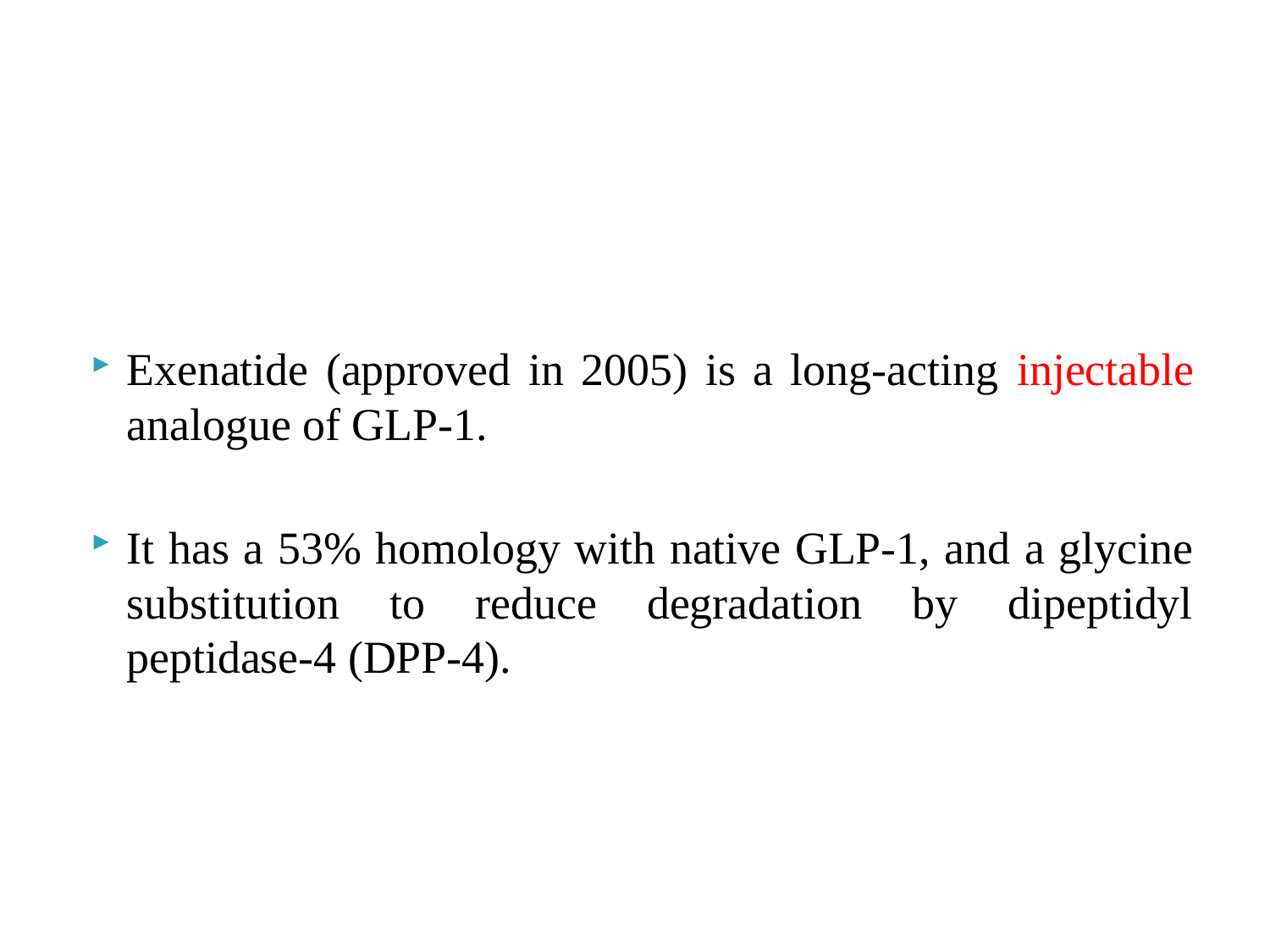

#

Exenatide (approved in 2005) is a long-acting injectable analogue of GLP-1.

It has a 53% homology with native GLP-1, and a glycine substitution to reduce degradation by dipeptidyl peptidase-4 (DPP-4).